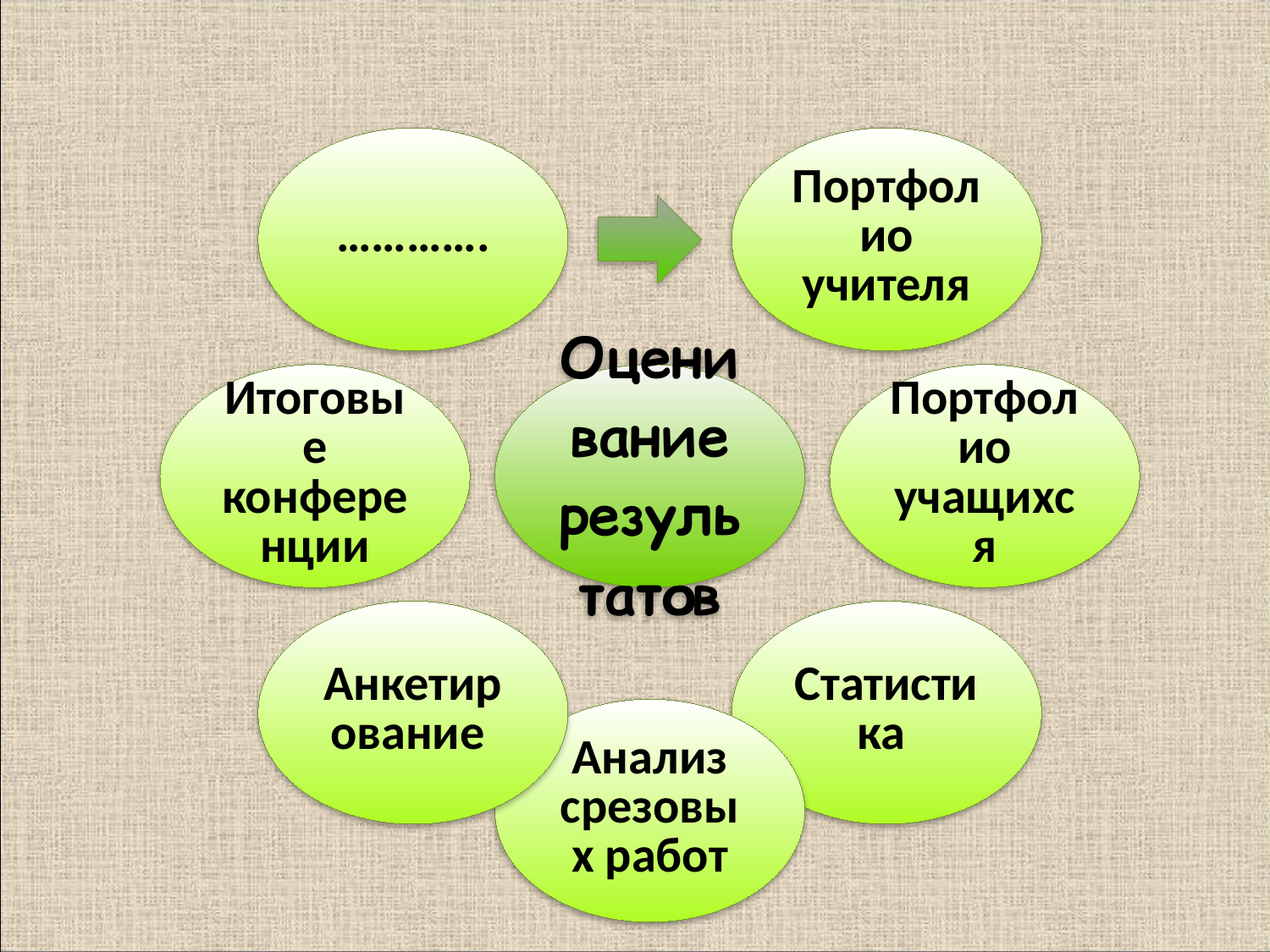

Оценивание результатов
Портфолио учителя
Портфолио учащихся
Статистика
Анализ срезовых работ
………….
Анкетирование
Итоговые конференции